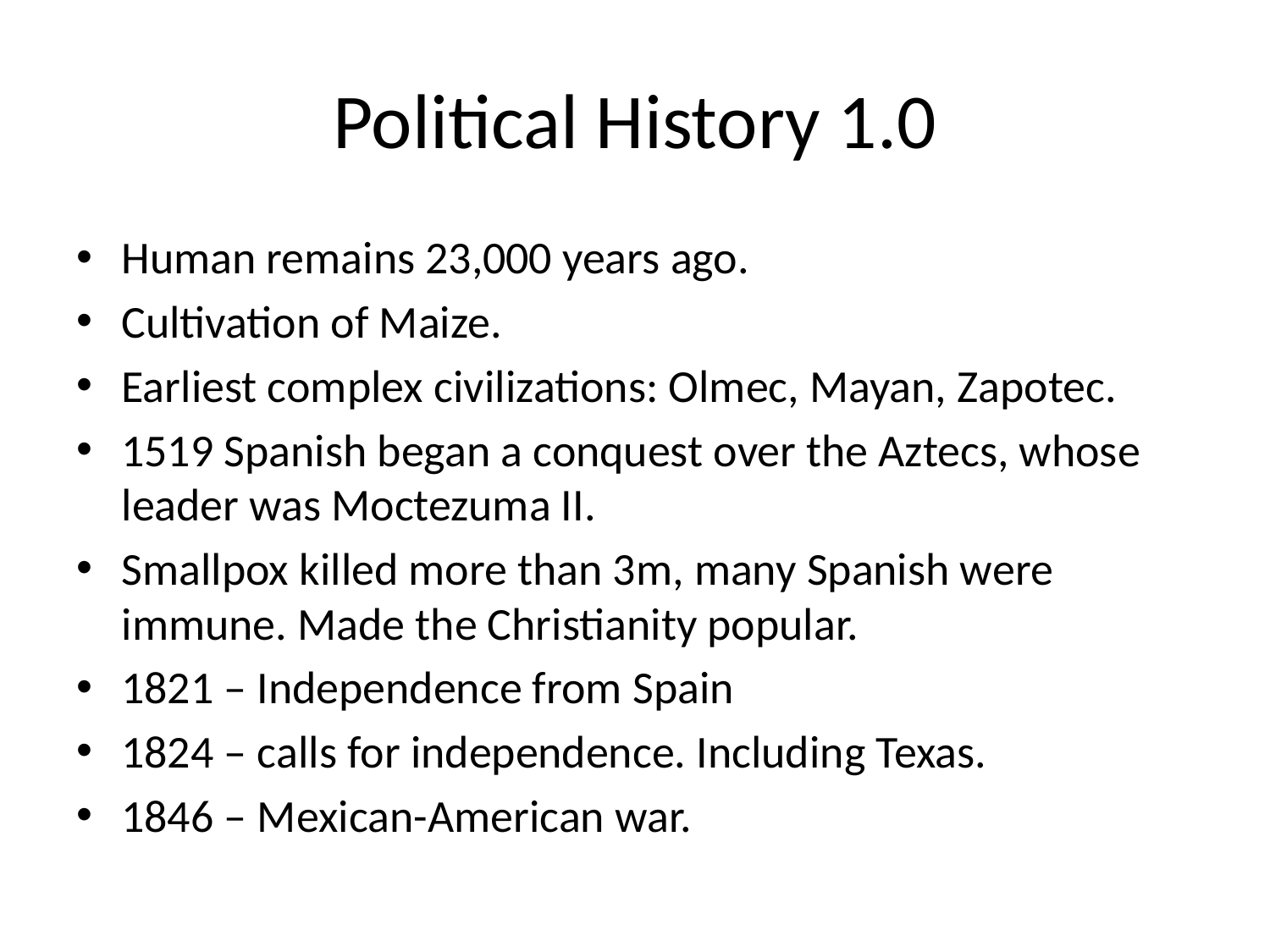

# Political History 1.0
Human remains 23,000 years ago.
Cultivation of Maize.
Earliest complex civilizations: Olmec, Mayan, Zapotec.
1519 Spanish began a conquest over the Aztecs, whose leader was Moctezuma II.
Smallpox killed more than 3m, many Spanish were immune. Made the Christianity popular.
1821 – Independence from Spain
1824 – calls for independence. Including Texas.
1846 – Mexican-American war.